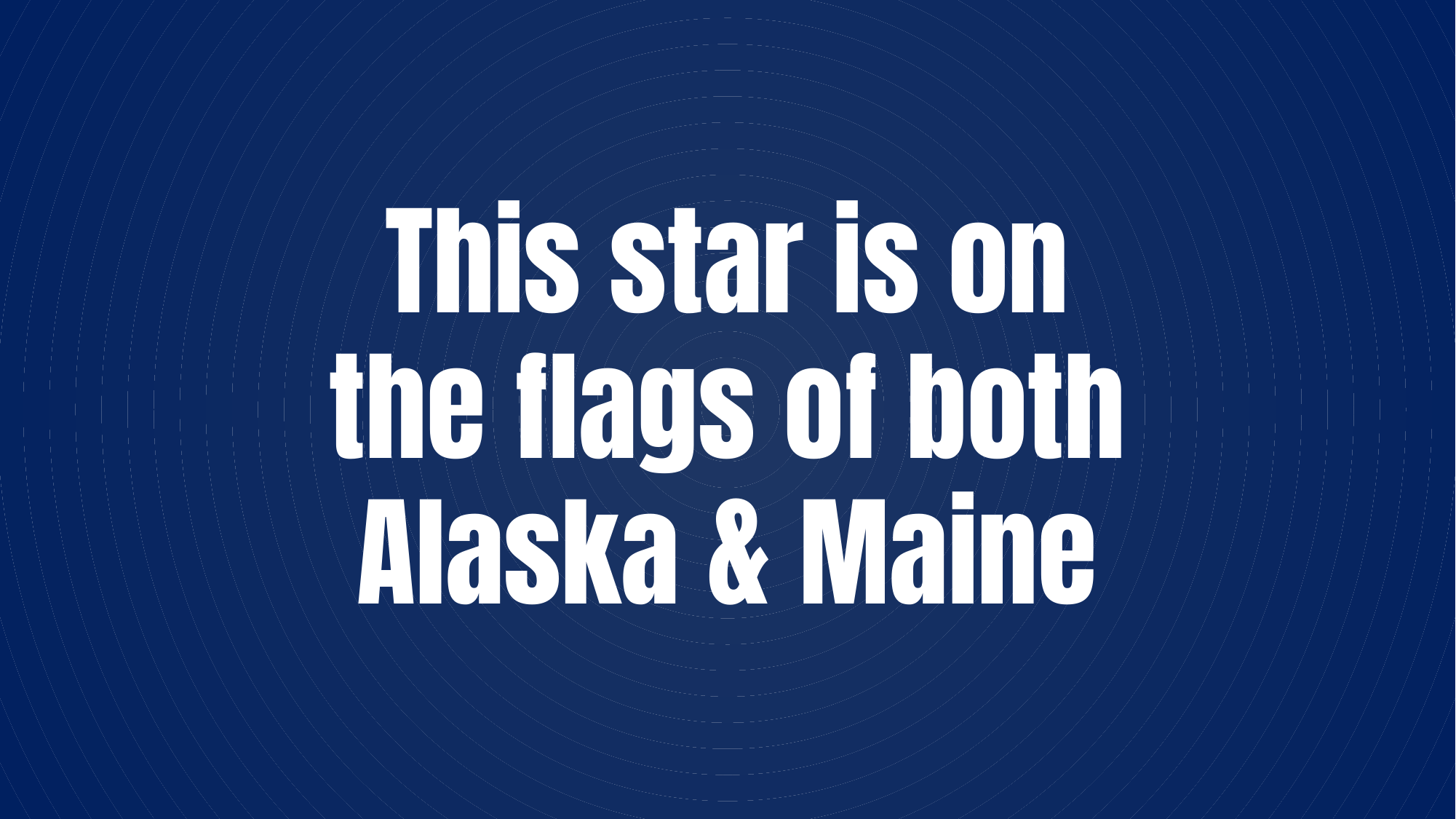

This star is on
the flags of both
Alaska & Maine